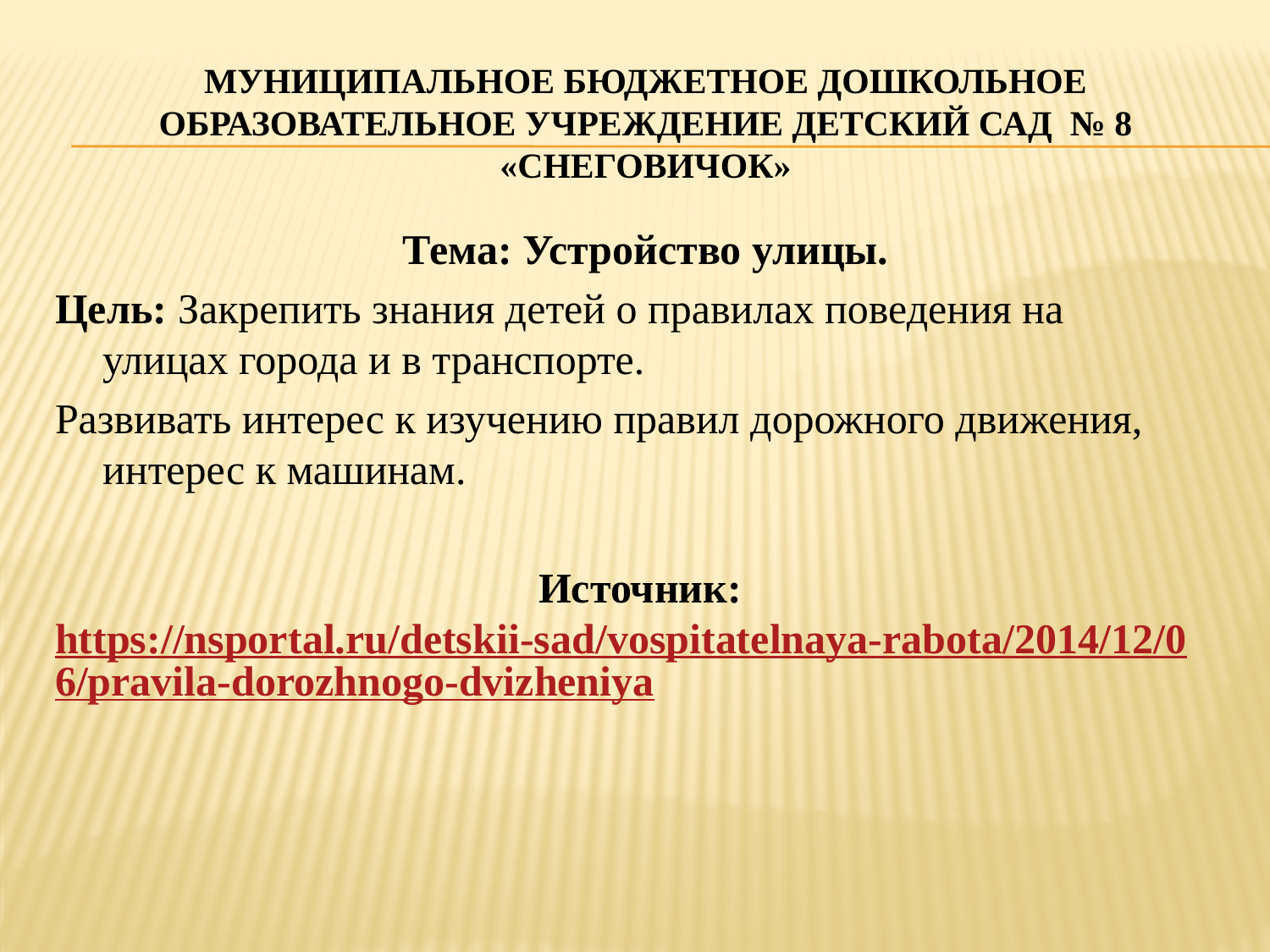

# Муниципальное бюджетное дошкольное образовательное учреждение детский сад  № 8 «Снеговичок»
Тема: Устройство улицы.
Цель: Закрепить знания детей о правилах поведения на
улицах города и в транспорте.
Развивать интерес к изучению правил дорожного движения, интерес к машинам.

Источник: https://nsportal.ru/detskii-sad/vospitatelnaya-rabota/2014/12/06/pravila-dorozhnogo-dvizheniya